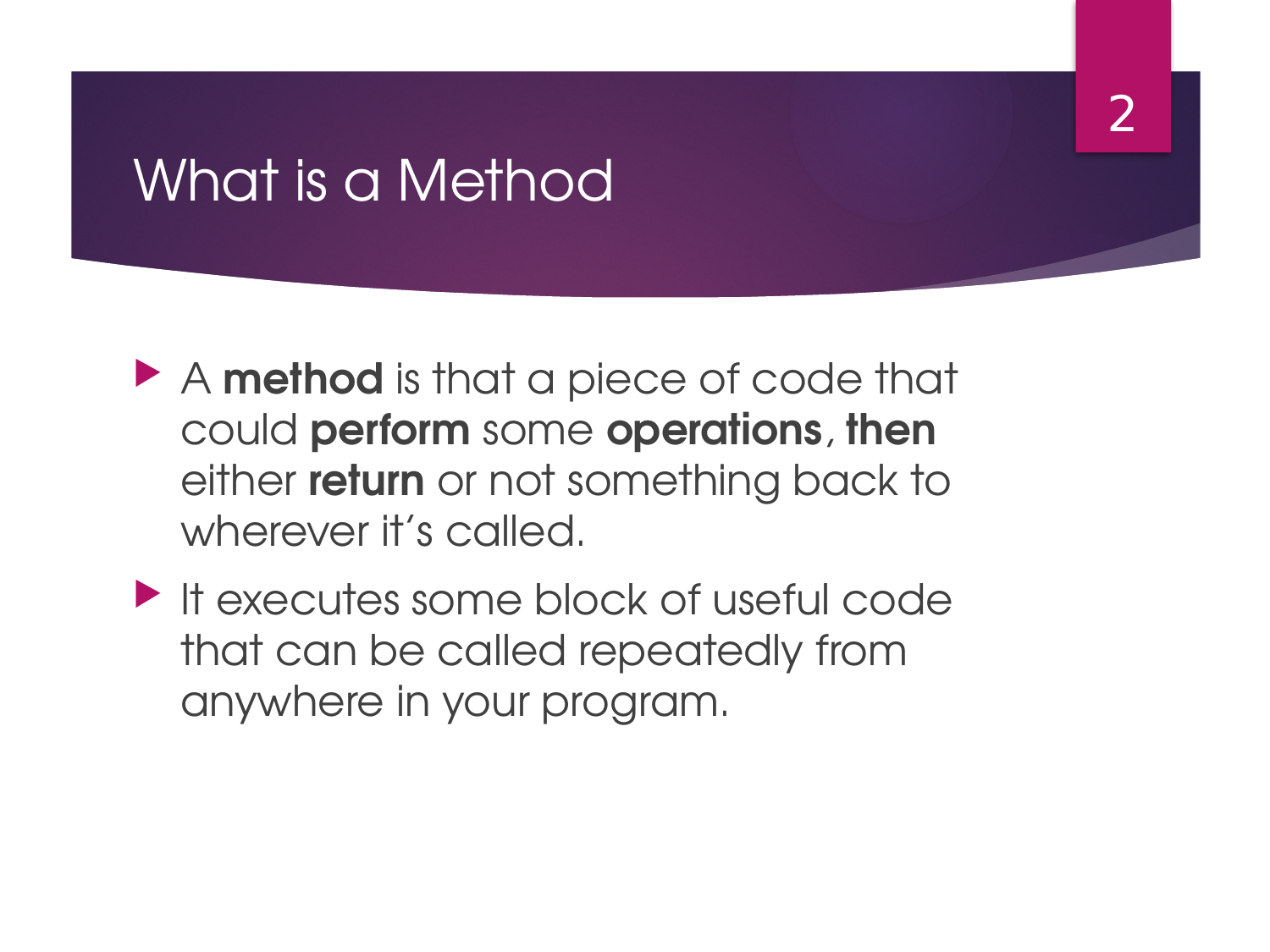

2
# What is a Method
A method is that a piece of code that could perform some operations, then either return or not something back to wherever it’s called.
It executes some block of useful code that can be called repeatedly from anywhere in your program.